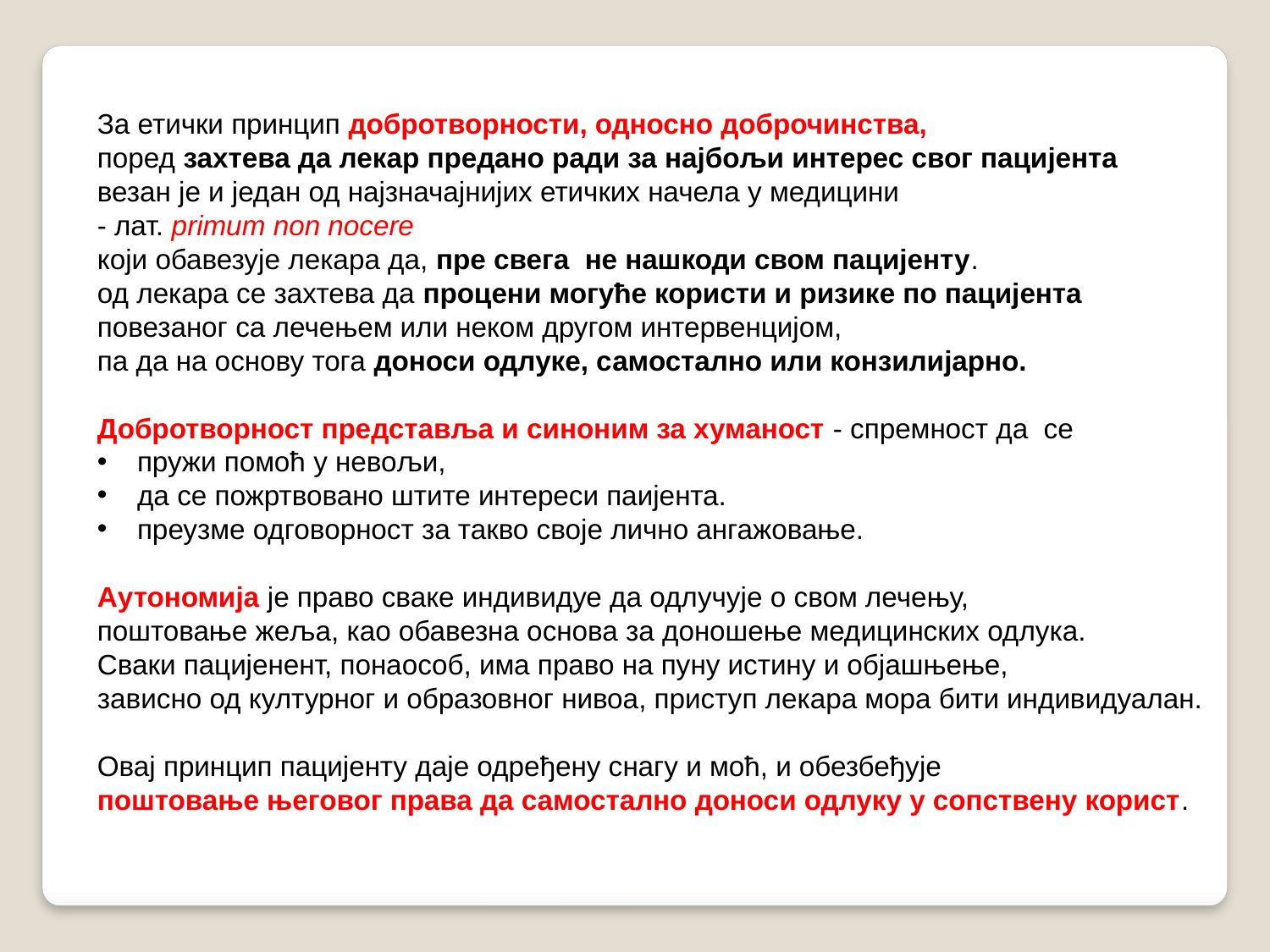

За етички принцип добротворности, односно доброчинства,
поред захтева да лекар предано ради за најбољи интерес свог пацијента
везан је и један од најзначајнијих етичких начела у медицини
- лат. primum non nocere
који обавезује лекара да, пре свега  не нашкоди свом пацијенту.
од лекара се захтева да процени могуће користи и ризике по пацијента
повезаног са лечењем или неком другом интервенцијом,
па да на основу тога доноси одлуке, самостално или конзилијарно.

Добротворност представља и синоним за хуманост - спремност да  се
пружи помоћ у невољи,
да се пожртвовано штите интереси паијента.
преузме одговорност за такво своје лично ангажовање.

Аутономија је право сваке индивидуе да одлучује о свом лечењу,
поштовање жеља, као обавезна основа за доношење медицинских одлука.
Сваки пацијенент, понаособ, има право на пуну истину и објашњење,
зависно од културног и образовног нивоа, приступ лекара мора бити индивидуалан.

Овај принцип пацијенту даје одређену снагу и моћ, и обезбеђује
поштовање његовог права да самостално доноси одлуку у сопствену корист.